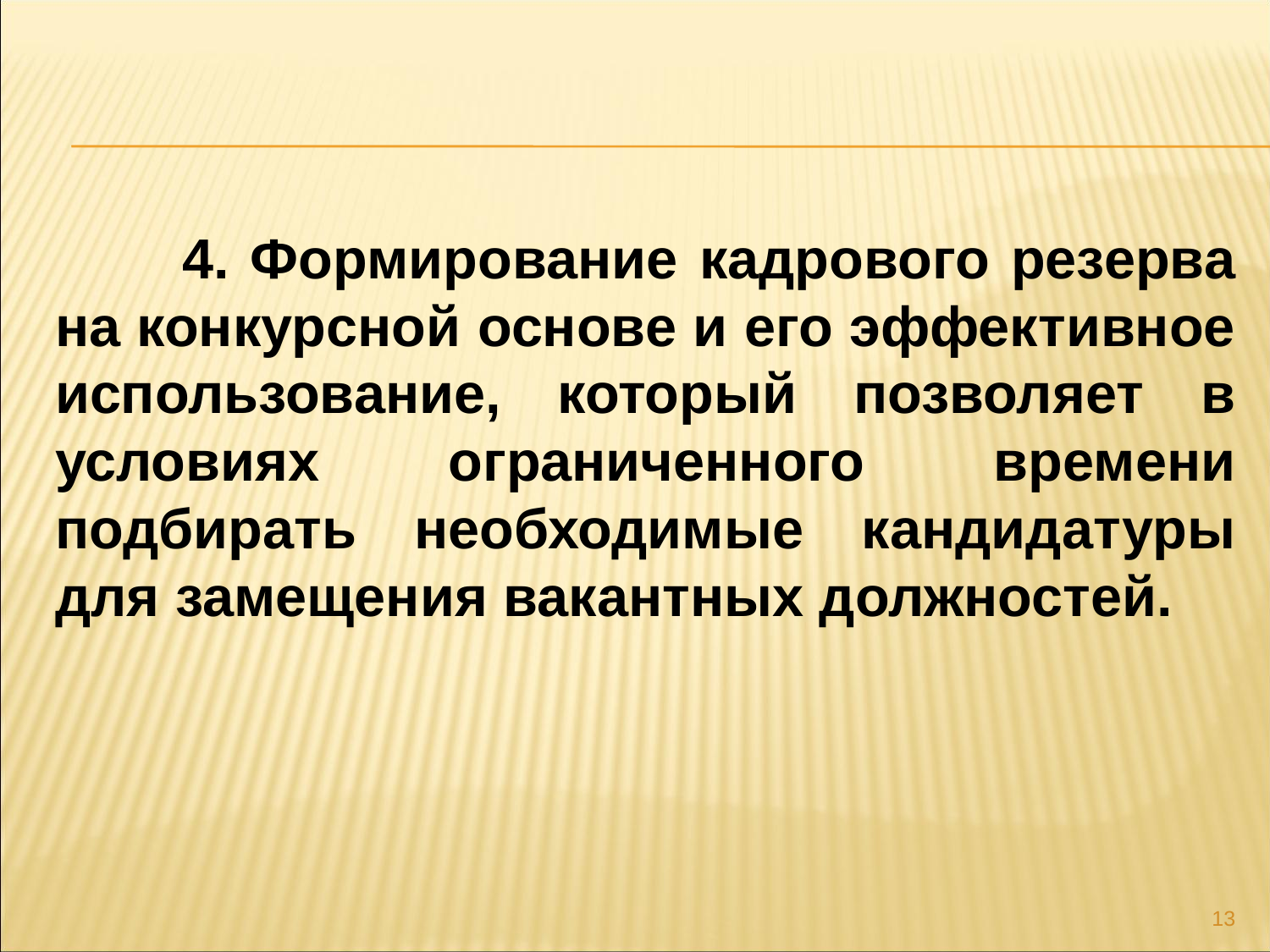

4. Формирование кадрового резерва на конкурсной основе и его эффективное использование, который позволяет в условиях ограниченного времени подбирать необходимые кандидатуры для замещения вакантных должностей.
13